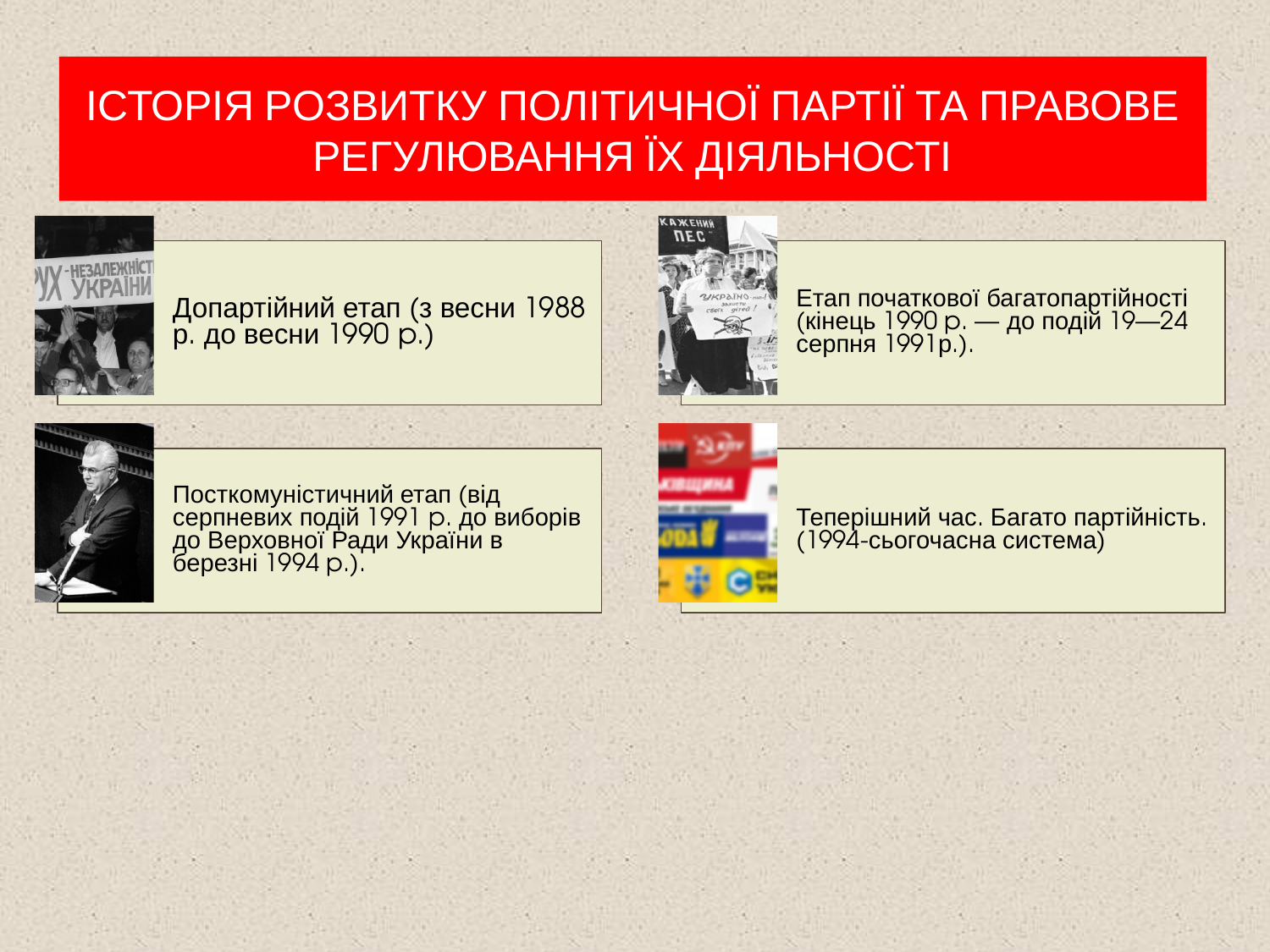

# Історія розвитку політичної партії та правове регулювання їх діяльності
Допартійний етап (з весни 1988 р. до весни 1990 p.)
Етап початкової багатопартійності (кінець 1990 p. — до подій 19—24 серпня 1991р.).
Посткомуністичний етап (від серпневих подій 1991 p. до виборів до Верховної Ради України в березні 1994 p.).
Теперішний час. Багато партійність. (1994-сьогочасна система)